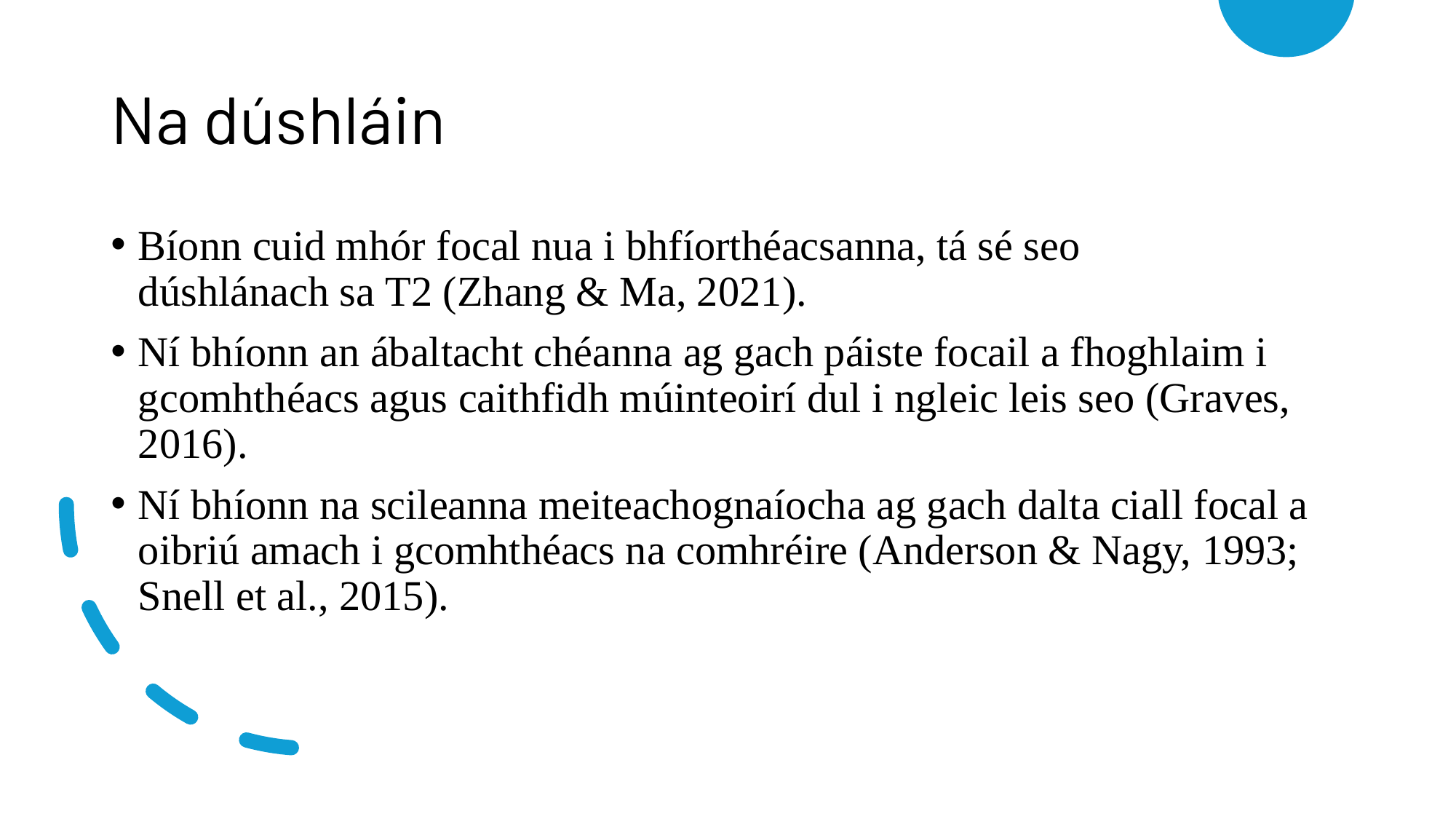

# Na dúshláin
Bíonn cuid mhór focal nua i bhfíorthéacsanna, tá sé seo dúshlánach sa T2 (Zhang & Ma, 2021).
Ní bhíonn an ábaltacht chéanna ag gach páiste focail a fhoghlaim i gcomhthéacs agus caithfidh múinteoirí dul i ngleic leis seo (Graves, 2016).
Ní bhíonn na scileanna meiteachognaíocha ag gach dalta ciall focal a oibriú amach i gcomhthéacs na comhréire (Anderson & Nagy, 1993; Snell et al., 2015).